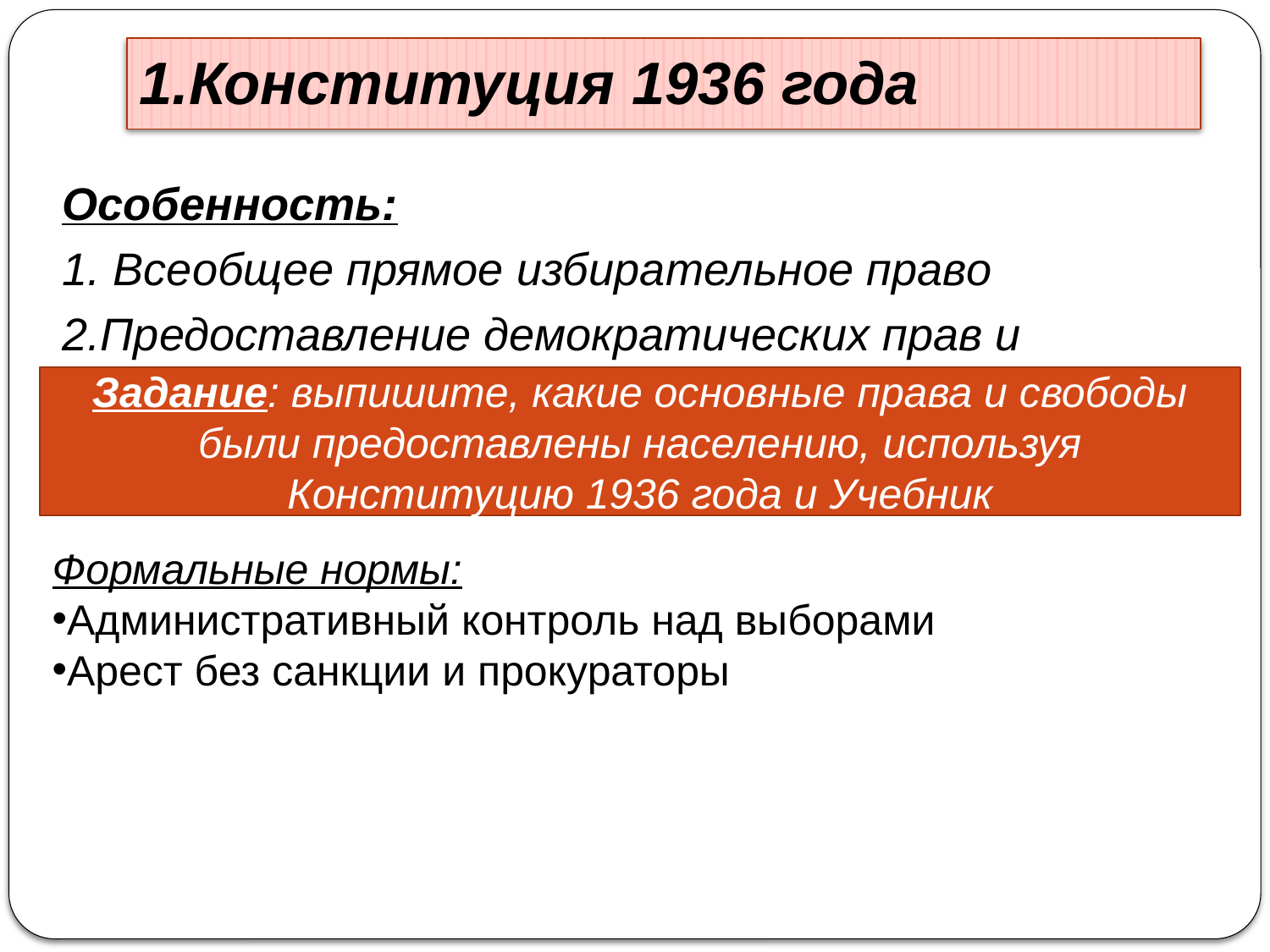

# 1.Конституция 1936 года
Особенность:
1. Всеобщее прямое избирательное право
2.Предоставление демократических прав и свобод

Задание: выпишите, какие основные права и свободы были предоставлены населению, используя Конституцию 1936 года и Учебник
Формальные нормы:
Административный контроль над выборами
Арест без санкции и прокураторы